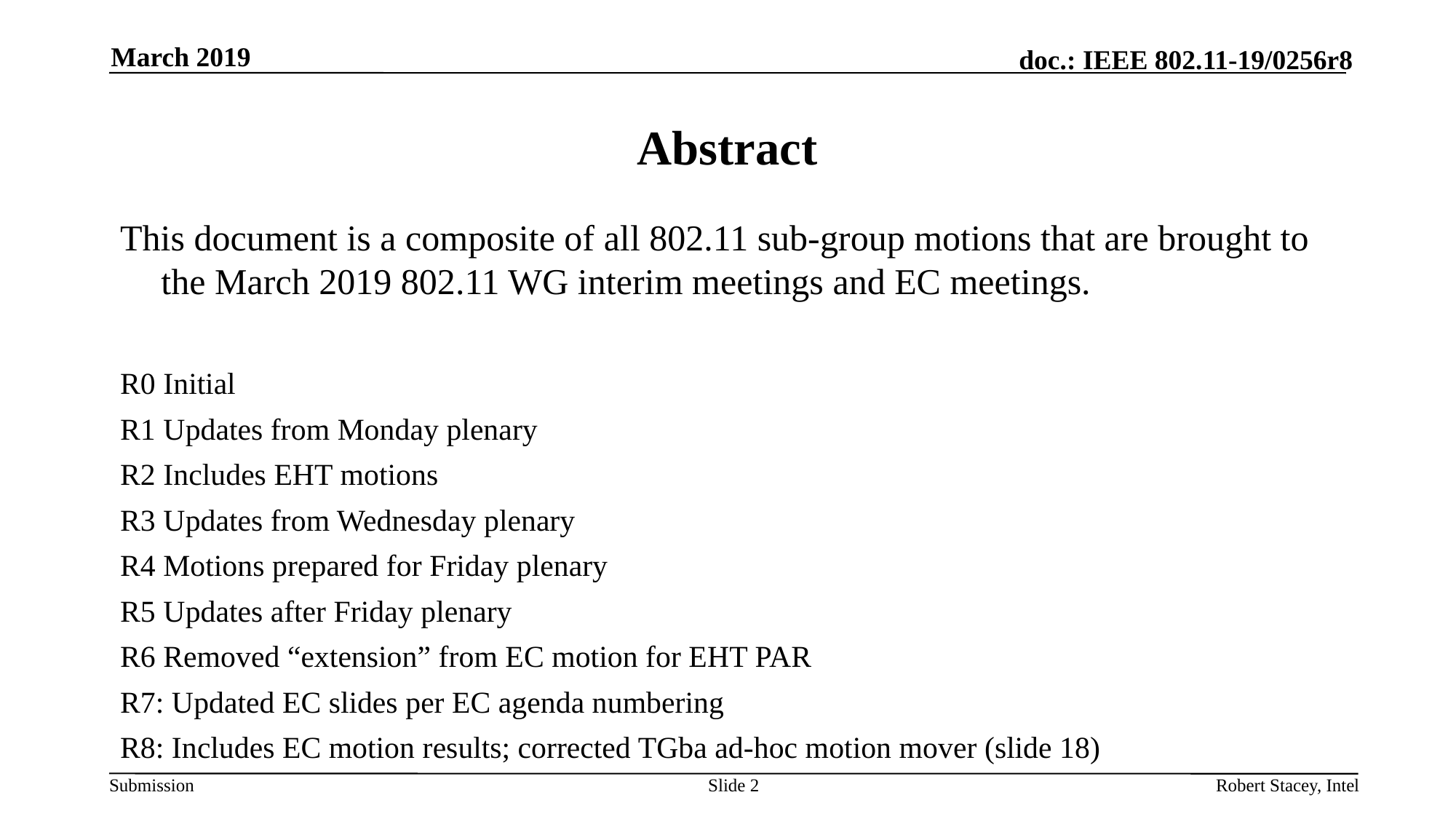

March 2019
# Abstract
This document is a composite of all 802.11 sub-group motions that are brought to the March 2019 802.11 WG interim meetings and EC meetings.

R0 Initial
R1 Updates from Monday plenary
R2 Includes EHT motions
R3 Updates from Wednesday plenary
R4 Motions prepared for Friday plenary
R5 Updates after Friday plenary
R6 Removed “extension” from EC motion for EHT PAR
R7: Updated EC slides per EC agenda numbering
R8: Includes EC motion results; corrected TGba ad-hoc motion mover (slide 18)
Slide 2
Robert Stacey, Intel